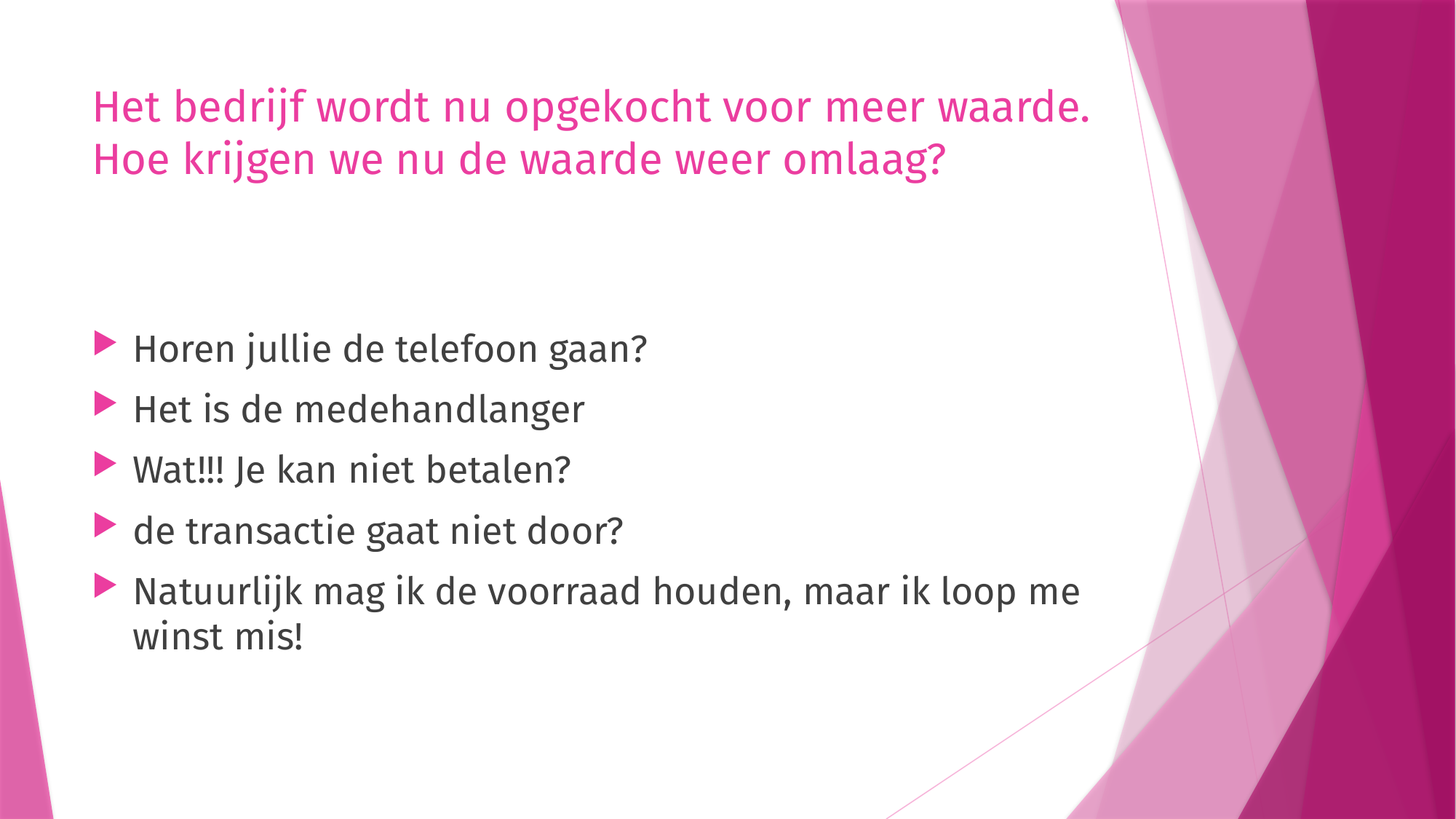

# Het bedrijf wordt nu opgekocht voor meer waarde. Hoe krijgen we nu de waarde weer omlaag?

Horen jullie de telefoon gaan?
Het is de medehandlanger
Wat!!! Je kan niet betalen?
de transactie gaat niet door?
Natuurlijk mag ik de voorraad houden, maar ik loop me winst mis!